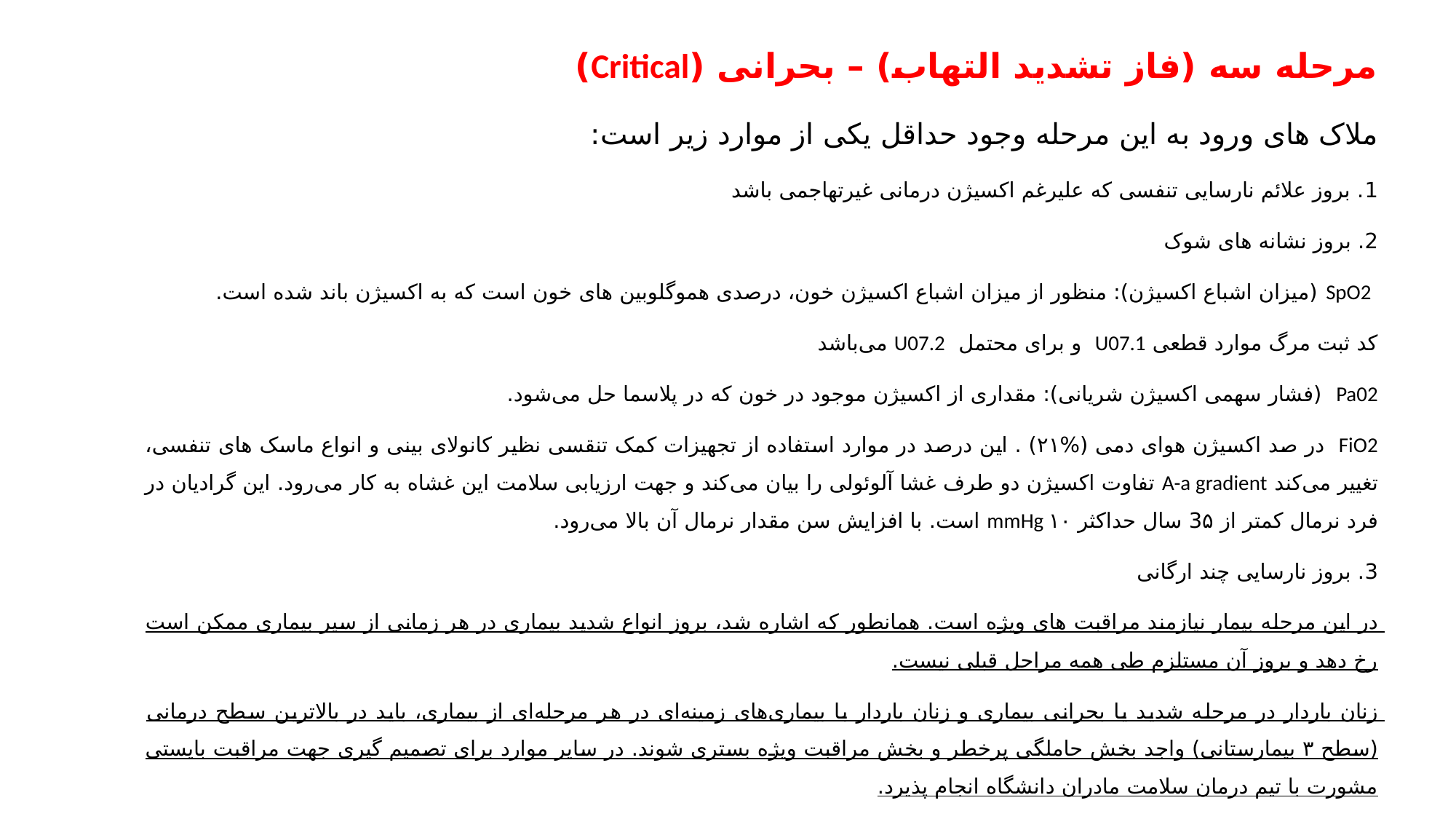

مرحله سه (فاز تشدید التهاب) – بحرانی (Critical)
ملاک های ورود به این مرحله وجود حداقل یکی از موارد زیر است:
1. بروز علائم نارسایی تنفسی که علیرغم اکسیژن درمانی غیرتهاجمی باشد
2. بروز نشانه های شوک
 SpO2 (میزان اشباع اکسیژن): منظور از میزان اشباع اکسیژن خون، درصدی هموگلوبین های خون است که به اکسیژن باند شده است.
کد ثبت مرگ موارد قطعی U07.1  و برای محتمل  U07.2 می‌باشد
Pa02  (فشار سهمی اکسیژن شریانی): مقداری از اکسیژن موجود در خون که در پلاسما حل می‌شود.
FiO2  در صد اکسیژن هوای دمی (%۲۱) . این درصد در موارد استفاده از تجهیزات کمک تنقسی نظیر کانولای بینی و انواع ماسک های تنفسی، تغییر می‌کند A-a gradient تفاوت اکسیژن دو طرف غشا آلوئولی را بیان می‌کند و جهت ارزیابی سلامت این غشاه به کار می‌رود. این گرادیان در فرد نرمال کمتر از 3۵ سال حداکثر mmHg ۱۰ است. با افزایش سن مقدار نرمال آن بالا می‌رود.
3. بروز نارسایی چند ارگانی
در این مرحله بیمار نیازمند مراقبت های ویژه است. همانطور که اشاره شد، بروز انواع شدید بیماری در هر زمانی از سیر بیماری ممکن است رخ دهد و بروز آن مستلزم طی همه مراحل قبلی نیست.
زنان باردار در مرحله شدید یا بحرانی بیماری و زنان باردار با بیماری‌های زمینه‌ای در هر مرحله‌ای از بیماری، باید در بالاترین سطح درمانی (سطح ۳ بیمارستانی) واجد بخش حاملگی پرخطر و بخش مراقبت ویژه بستری شوند. در سایر موارد برای تصمیم گیری جهت مراقبت بایستی مشورت با تیم درمان سلامت مادران دانشگاه انجام پذیرد.